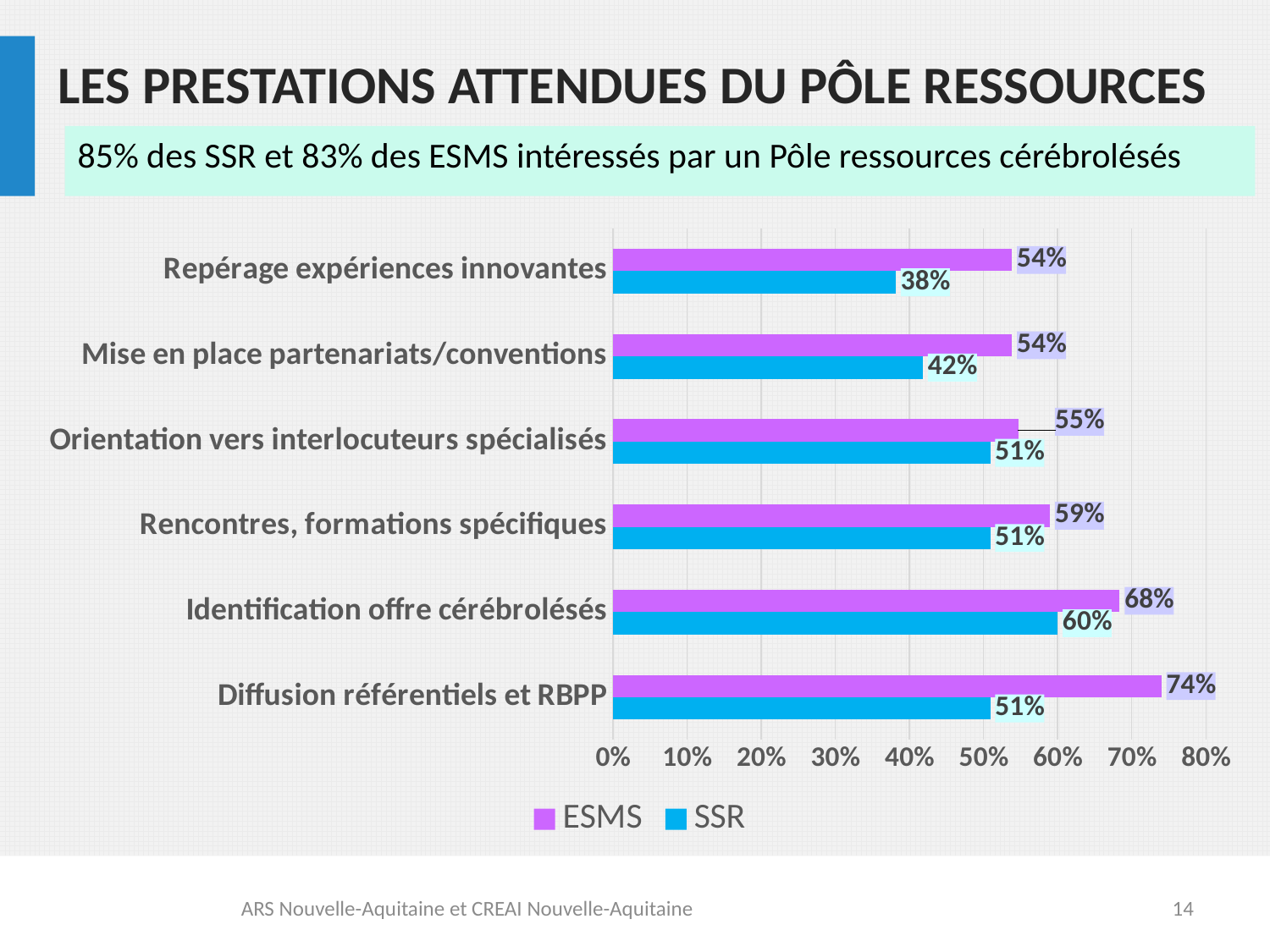

# Les prestations attendues du Pôle ressources
85% des SSR et 83% des ESMS intéressés par un Pôle ressources cérébrolésés

### Chart

| Category | SSR | ESMS |
|---|---|---|
| Diffusion référentiels et RBPP | 0.509090909090909 | 0.74 |
| Identification offre cérébrolésés | 0.6 | 0.6837606837606838 |
| Rencontres, formations spécifiques | 0.509090909090909 | 0.5897435897435898 |
| Orientation vers interlocuteurs spécialisés | 0.509090909090909 | 0.5470085470085471 |
| Mise en place partenariats/conventions | 0.41818181818181815 | 0.5384615384615384 |
| Repérage expériences innovantes | 0.38181818181818183 | 0.5384615384615384 |
ARS Nouvelle-Aquitaine et CREAI Nouvelle-Aquitaine
14